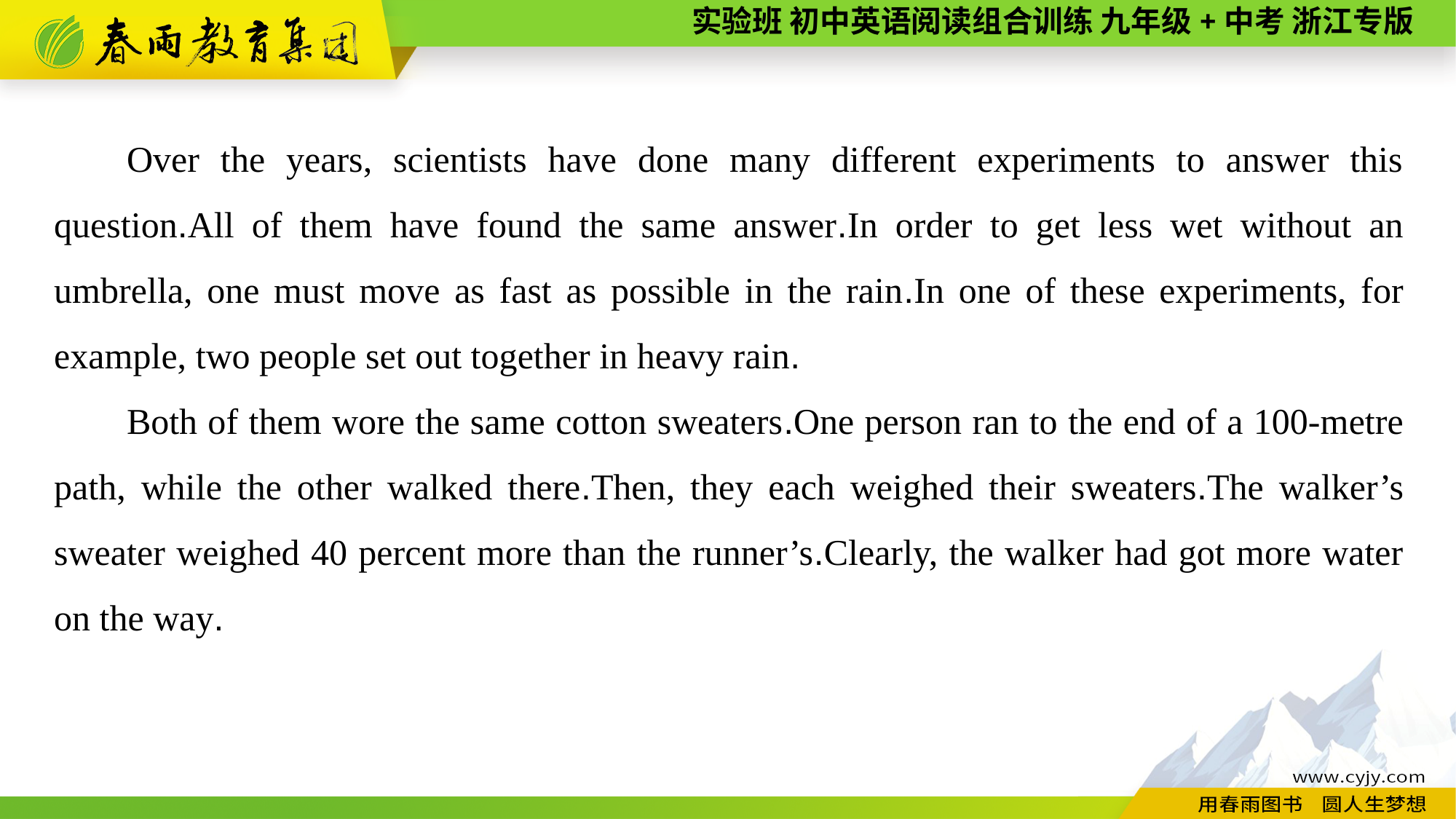

Over the years, scientists have done many different experiments to answer this question.All of them have found the same answer.In order to get less wet without an umbrella, one must move as fast as possible in the rain.In one of these experiments, for example, two people set out together in heavy rain.
Both of them wore the same cotton sweaters.One person ran to the end of a 100-metre path, while the other walked there.Then, they each weighed their sweaters.The walker’s sweater weighed 40 percent more than the runner’s.Clearly, the walker had got more water on the way.